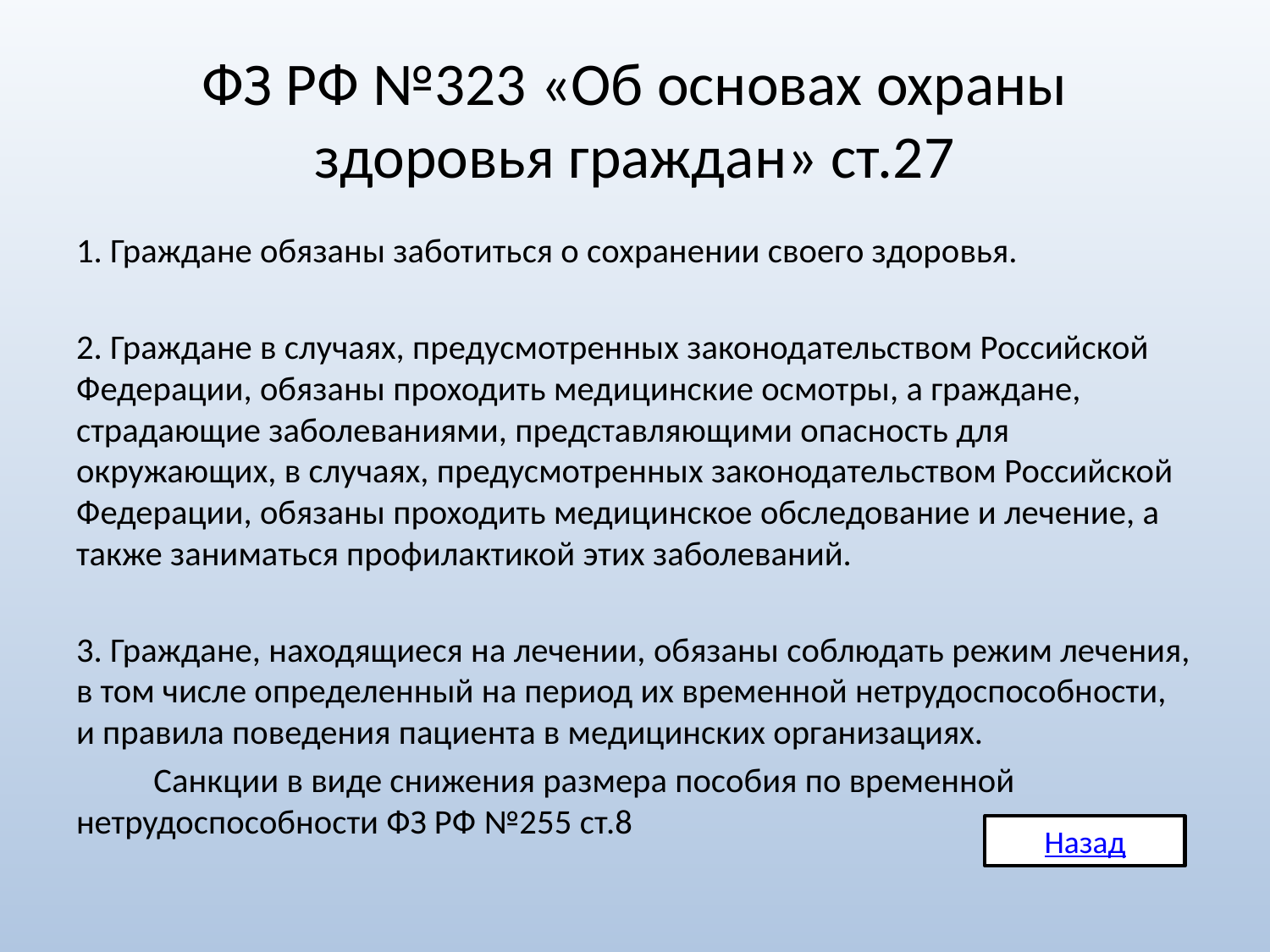

# ФЗ РФ №323 «Об основах охраны здоровья граждан» ст.27
1. Граждане обязаны заботиться о сохранении своего здоровья.

2. Граждане в случаях, предусмотренных законодательством Российской Федерации, обязаны проходить медицинские осмотры, а граждане, страдающие заболеваниями, представляющими опасность для окружающих, в случаях, предусмотренных законодательством Российской Федерации, обязаны проходить медицинское обследование и лечение, а также заниматься профилактикой этих заболеваний.

3. Граждане, находящиеся на лечении, обязаны соблюдать режим лечения, в том числе определенный на период их временной нетрудоспособности, и правила поведения пациента в медицинских организациях.
		Санкции в виде снижения размера пособия по временной нетрудоспособности ФЗ РФ №255 ст.8
Назад